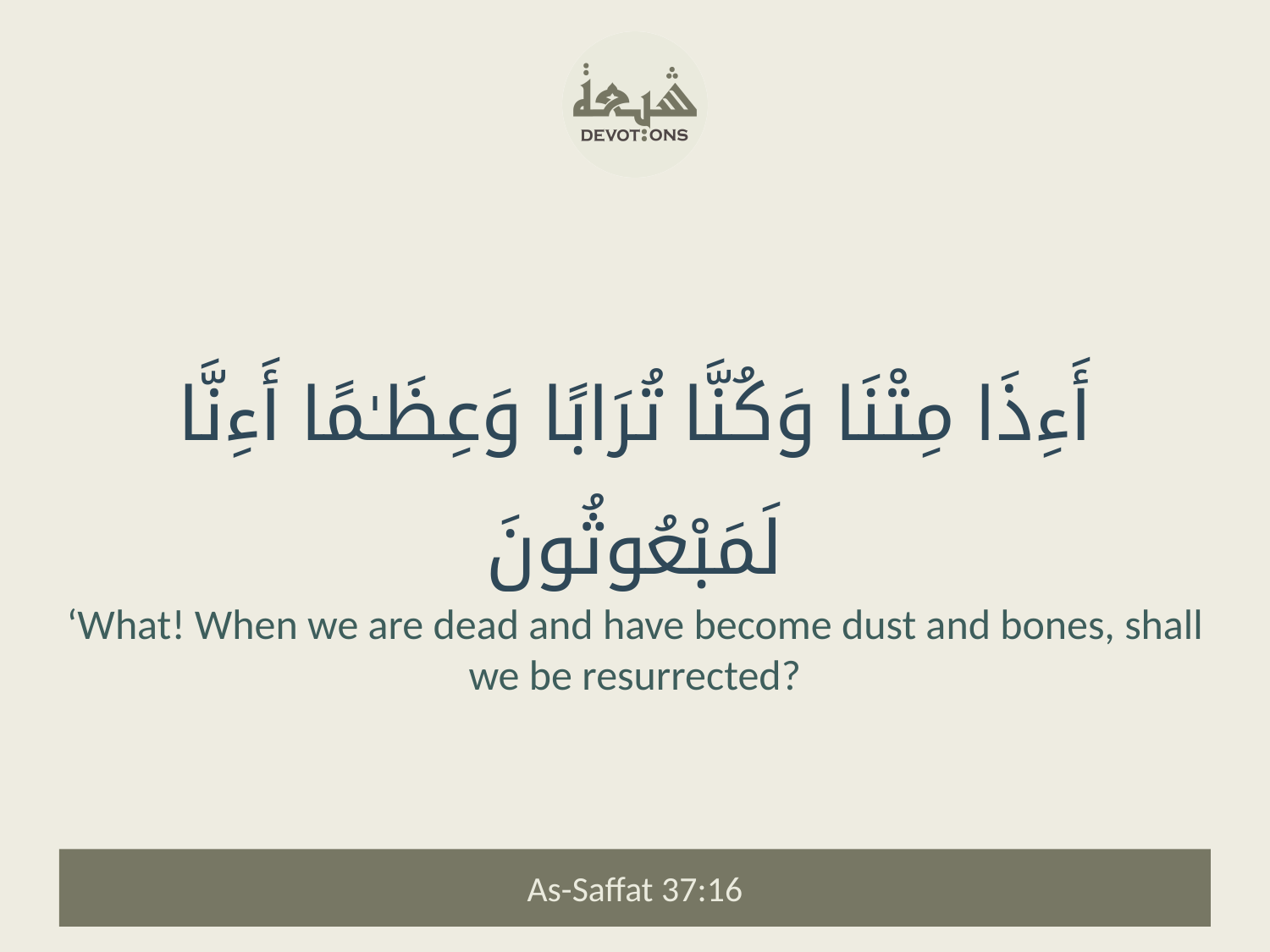

أَءِذَا مِتْنَا وَكُنَّا تُرَابًا وَعِظَـٰمًا أَءِنَّا لَمَبْعُوثُونَ
‘What! When we are dead and have become dust and bones, shall we be resurrected?
As-Saffat 37:16